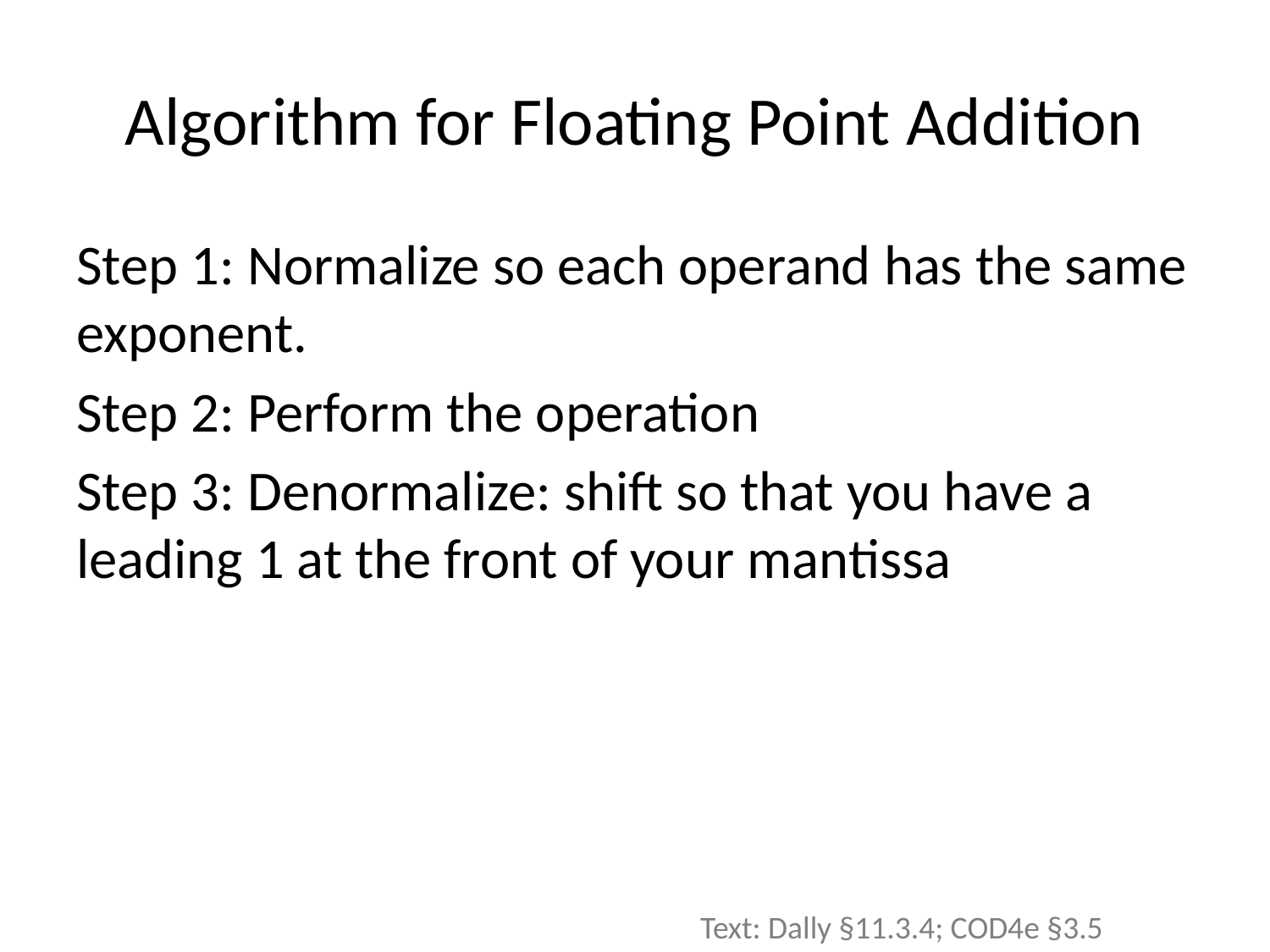

# Algorithm for Floating Point Addition
Step 1: Normalize so each operand has the same exponent.
Step 2: Perform the operation
Step 3: Denormalize: shift so that you have a leading 1 at the front of your mantissa

Text: Dally §11.3.4; COD4e §3.5